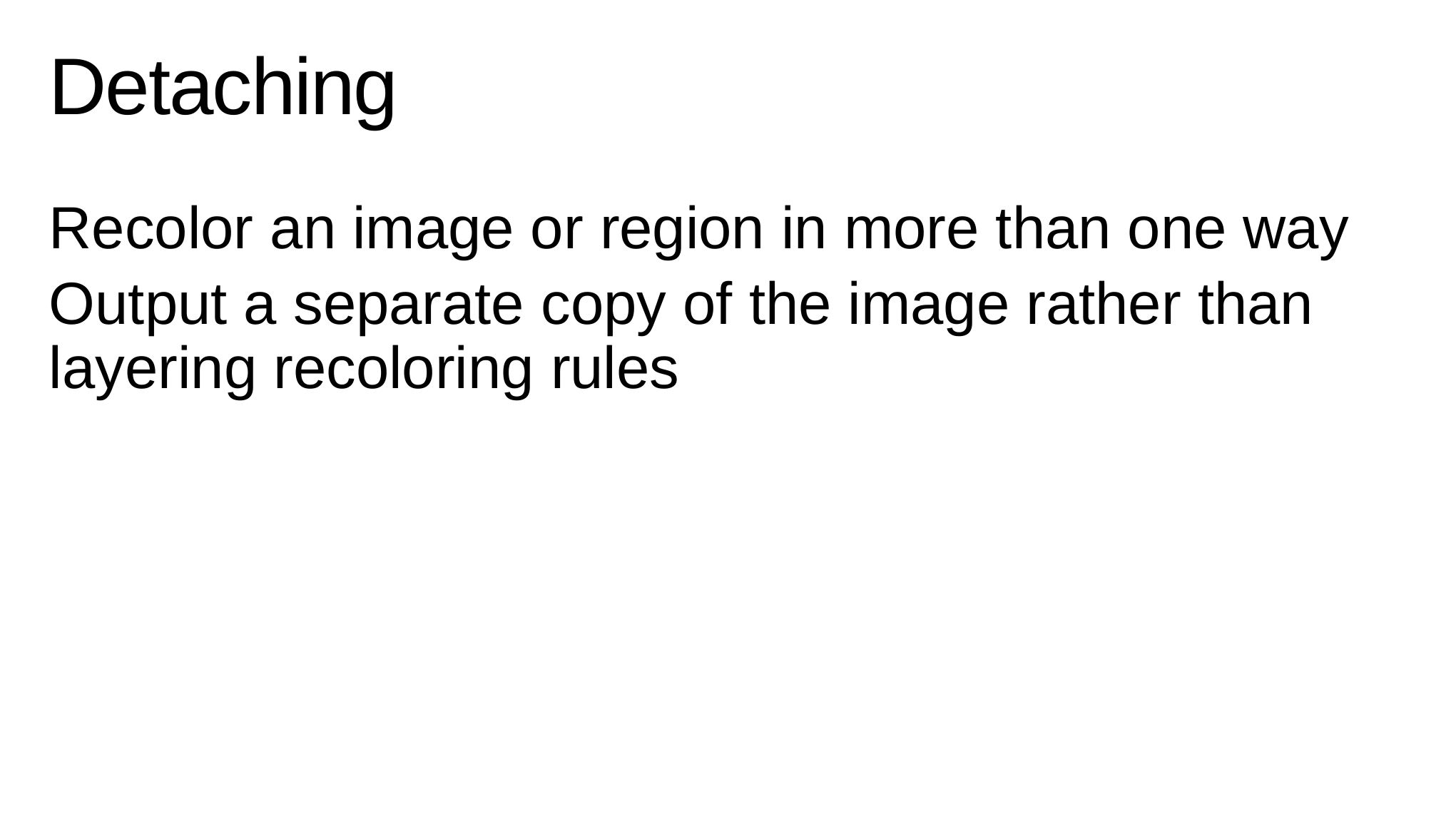

# Detaching
Recolor an image or region in more than one way
Output a separate copy of the image rather than layering recoloring rules